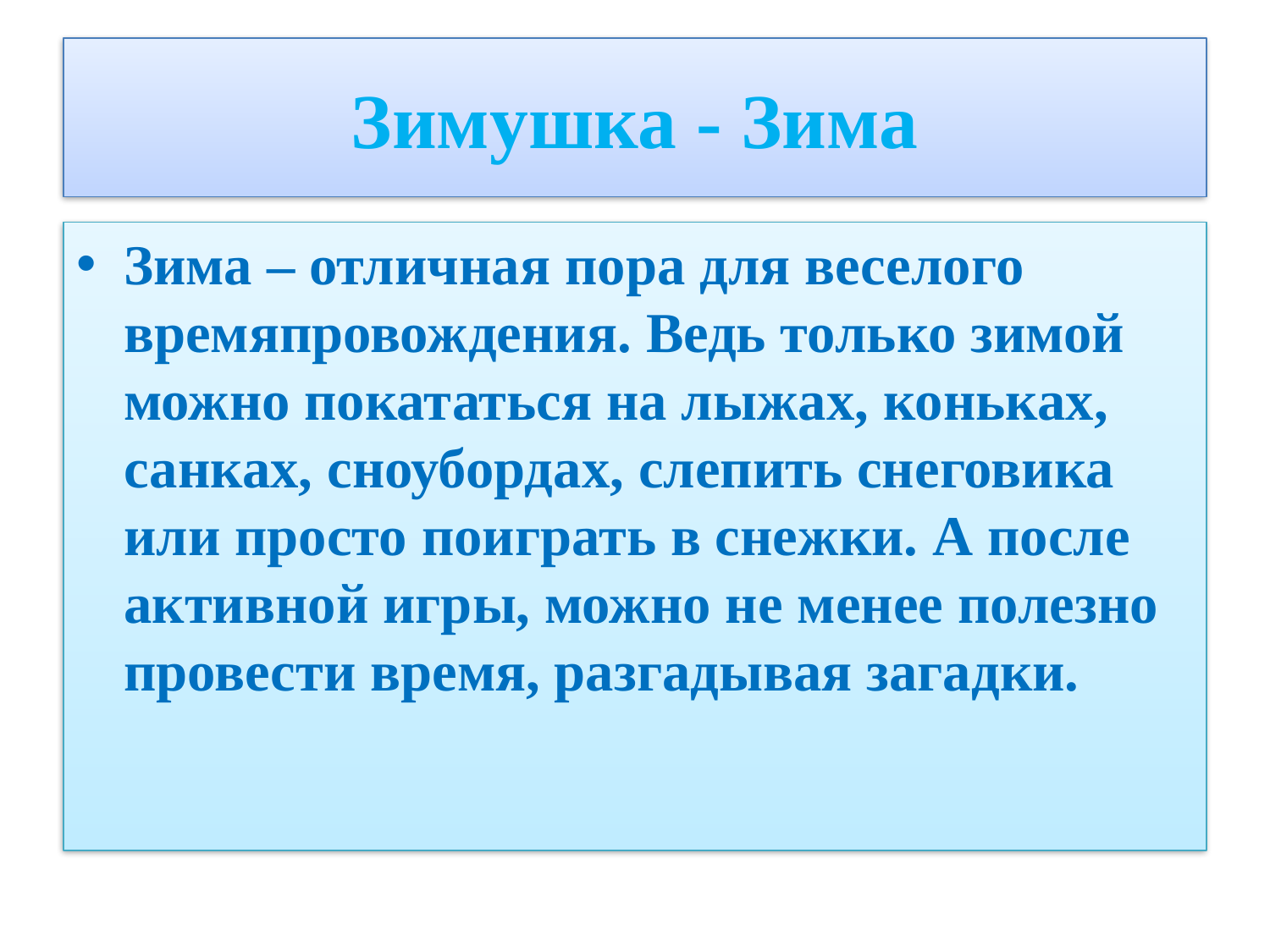

# Зимушка - Зима
Зима – отличная пора для веселого времяпровождения. Ведь только зимой можно покататься на лыжах, коньках, санках, сноубордах, слепить снеговика или просто поиграть в снежки. А после активной игры, можно не менее полезно провести время, разгадывая загадки.